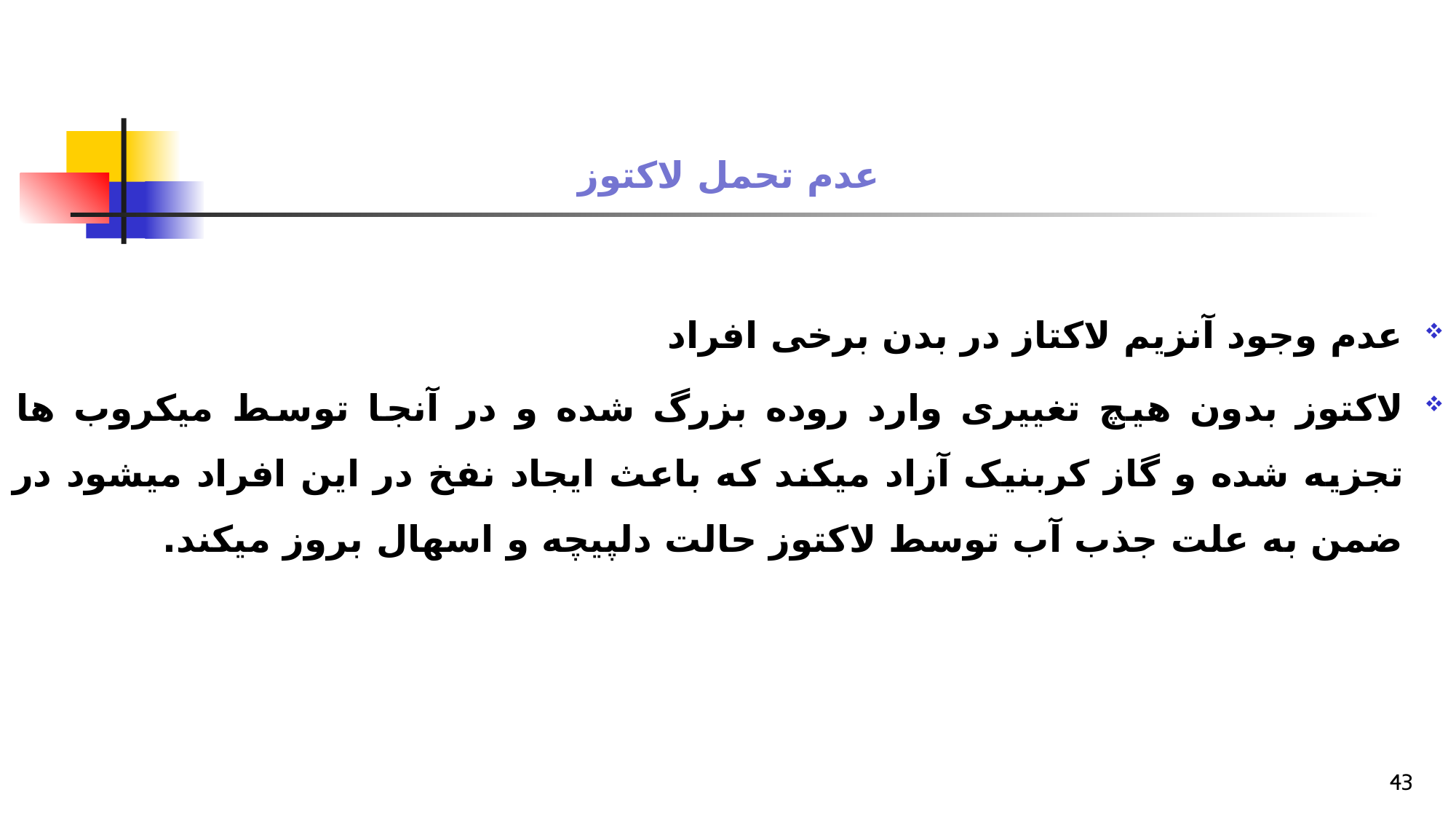

# عدم تحمل لاکتوز

عدم وجود آنزیم لاکتاز در بدن برخی افراد
لاکتوز بدون هیچ تغییری وارد روده بزرگ شده و در آنجا توسط میکروب ها تجزیه شده و گاز کربنیک آزاد میکند که باعث ایجاد نفخ در این افراد میشود در ضمن به علت جذب آب توسط لاکتوز حالت دلپیچه و اسهال بروز میکند.
43